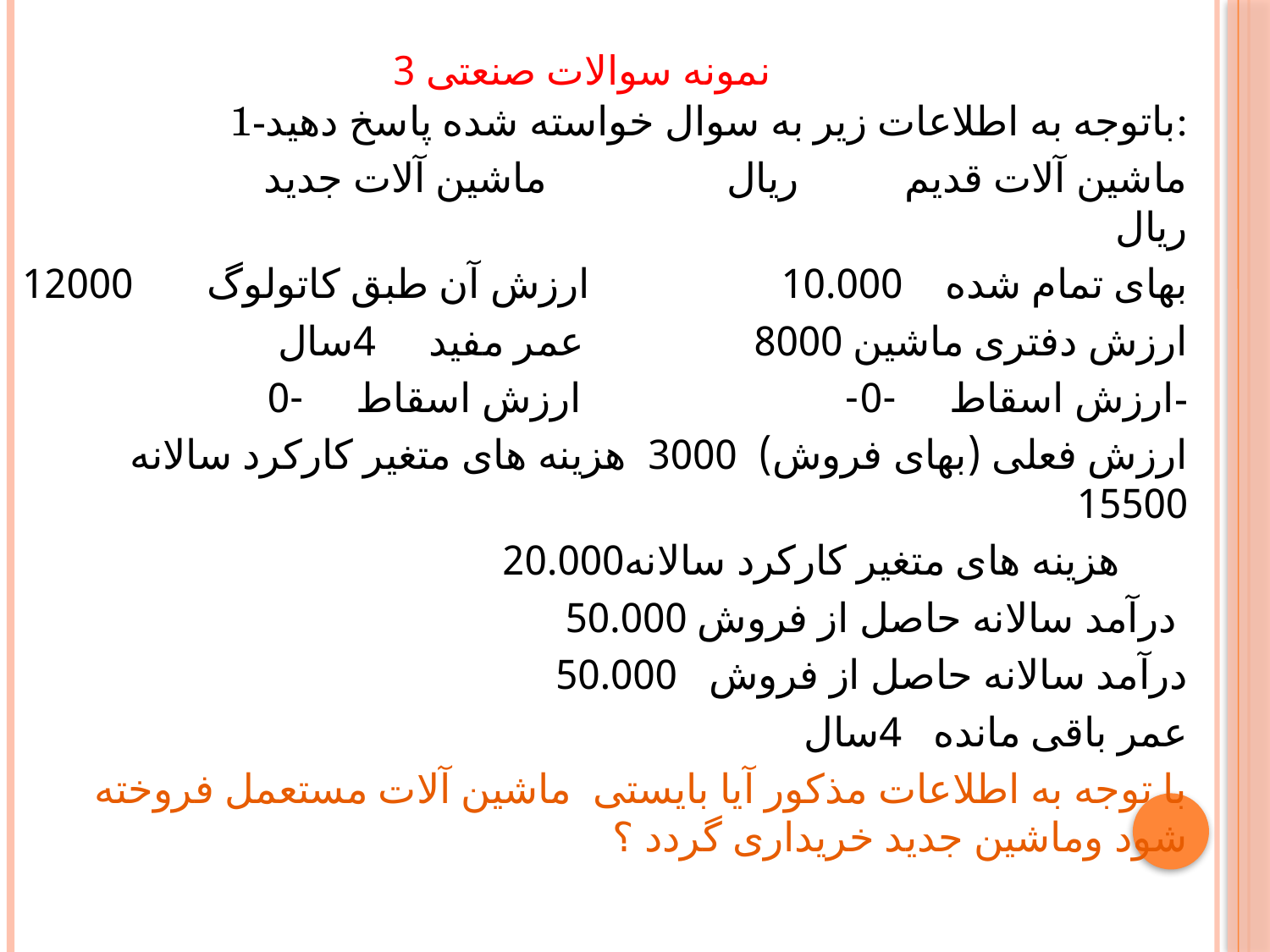

# نمونه سوالات صنعتی 3
1-باتوجه به اطلاعات زیر به سوال خواسته شده پاسخ دهید:
ماشین آلات قدیم          ریال                 ماشین آلات جدید                  ریال
بهای تمام شده    10.000                  ارزش آن طبق کاتولوگ       12000
ارزش دفتری ماشین 8000                عمر مفید     4سال
ارزش اسقاط     -0-                         ارزش اسقاط     -0-
ارزش فعلی (بهای فروش)  3000  هزینه های متغیر کارکرد سالانه 15500
هزینه های متغیر کارکرد سالانه20.000
درآمد سالانه حاصل از فروش 50.000
                                            درآمد سالانه حاصل از فروش   50.000
عمر باقی مانده   4سال
با توجه به اطلاعات مذکور آیا بایستی  ماشین آلات مستعمل فروخته شود وماشین جدید خریداری گردد ؟